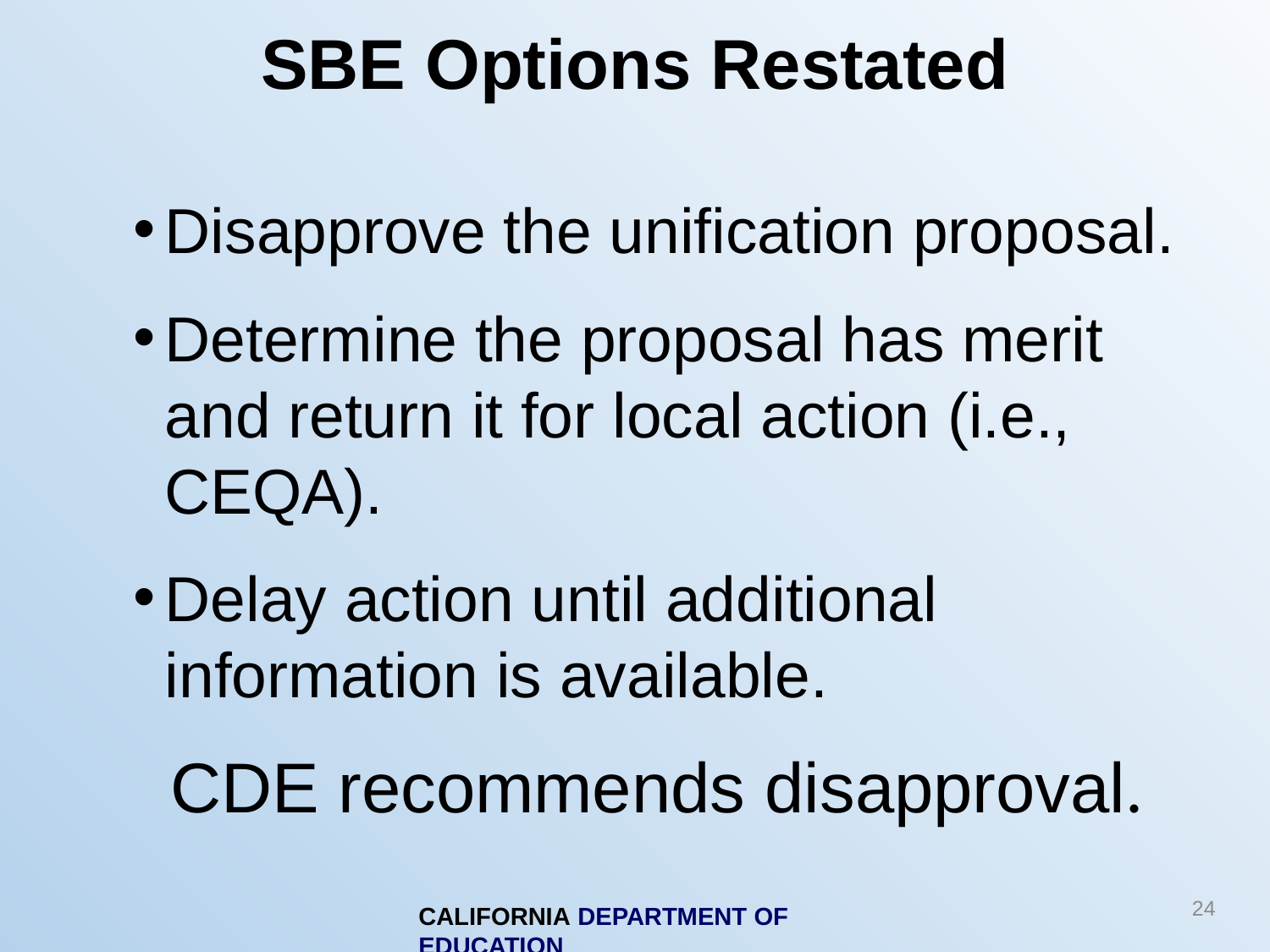

# SBE Options Restated
Disapprove the unification proposal.
Determine the proposal has merit and return it for local action (i.e., CEQA).
Delay action until additional information is available.
CDE recommends disapproval.

24